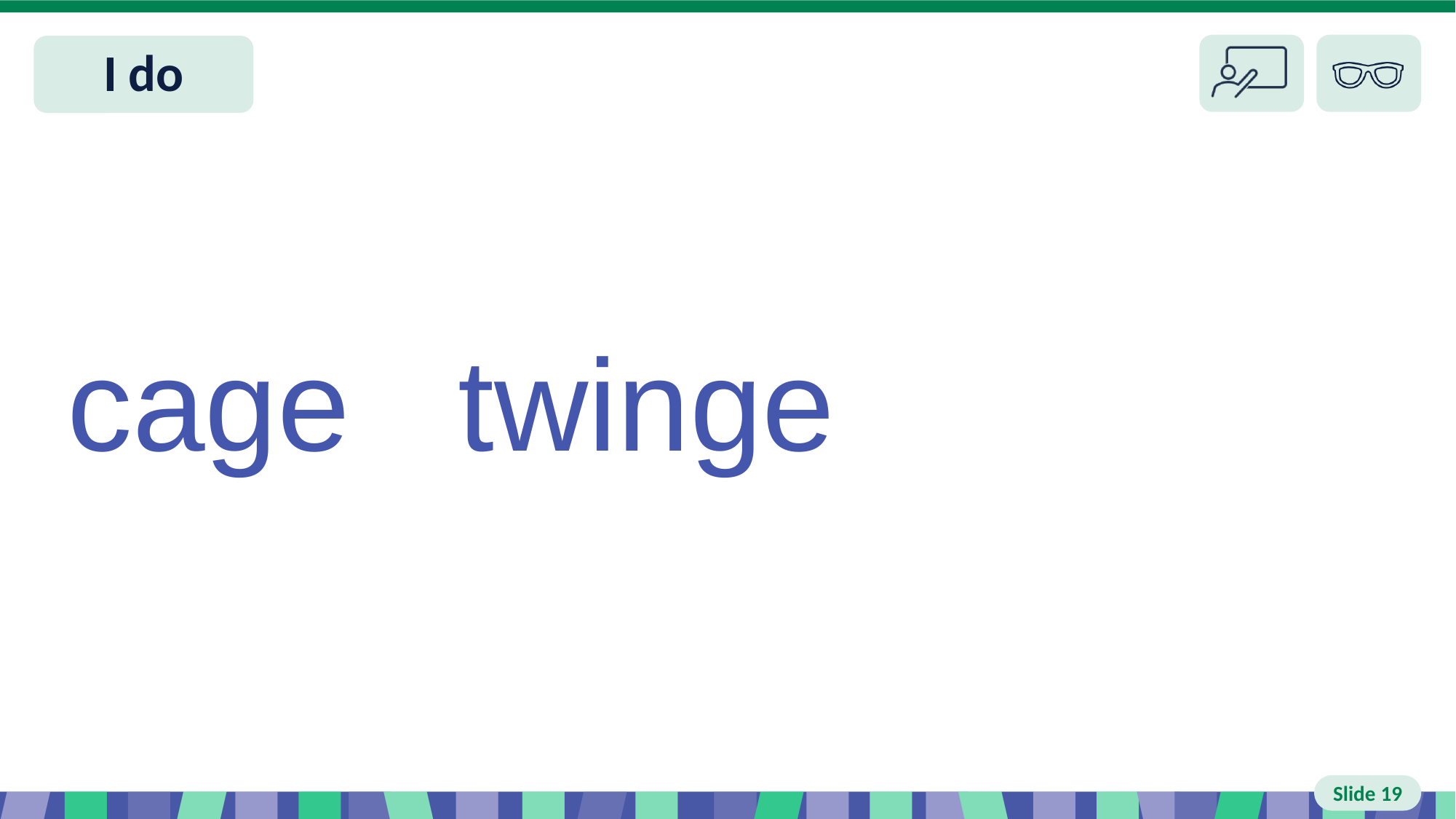

# Slide 19 I do
cage   twinge